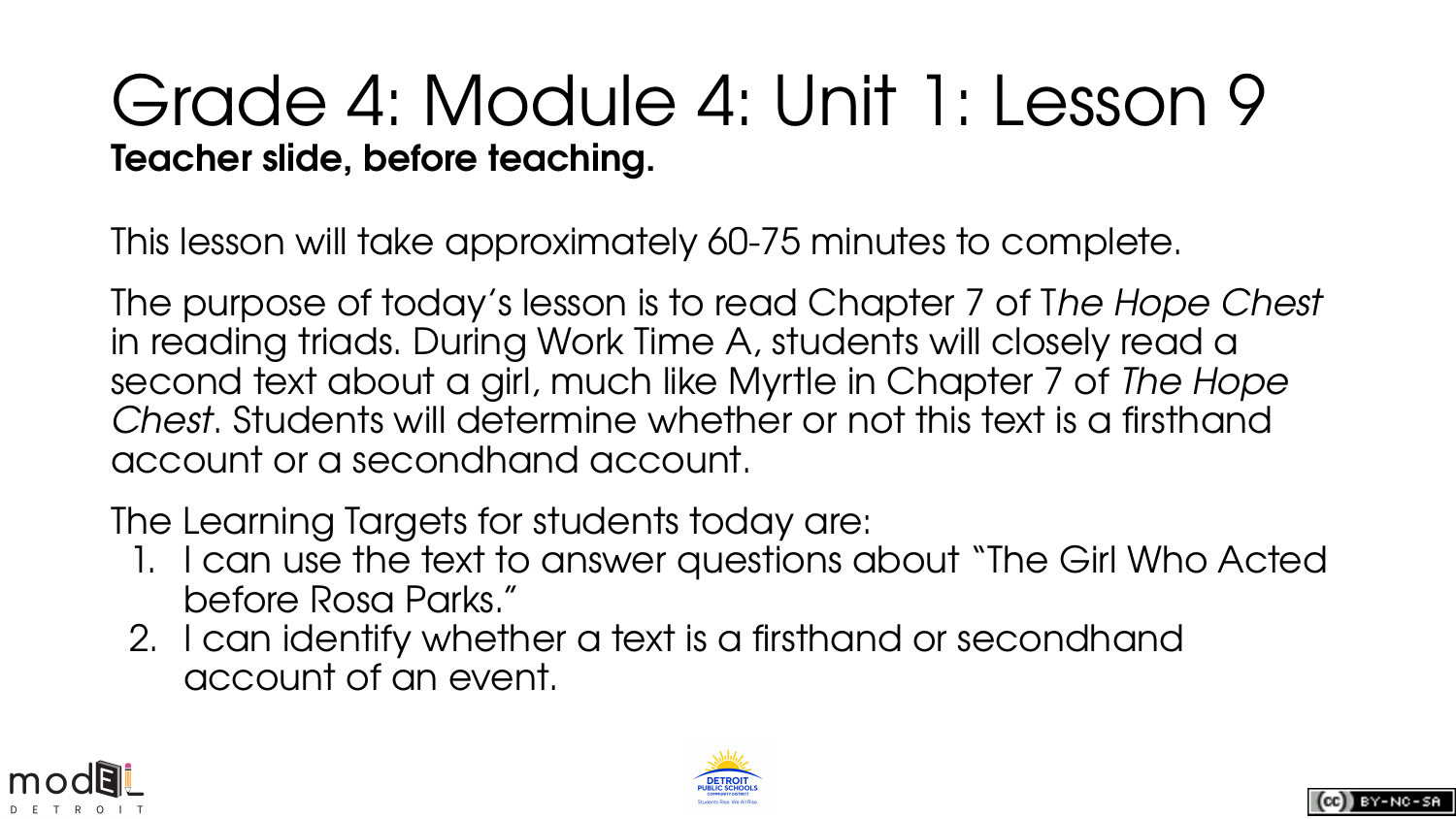

# Grade 4: Module 4: Unit 1: Lesson 9
Teacher slide, before teaching.
This lesson will take approximately 60-75 minutes to complete.

The purpose of today’s lesson is to read Chapter 7 of The Hope Chest in reading triads. During Work Time A, students will closely read a second text about a girl, much like Myrtle in Chapter 7 of The Hope Chest. Students will determine whether or not this text is a firsthand account or a secondhand account.

The Learning Targets for students today are:
I can use the text to answer questions about “The Girl Who Acted before Rosa Parks.”
I can identify whether a text is a firsthand or secondhand account of an event.